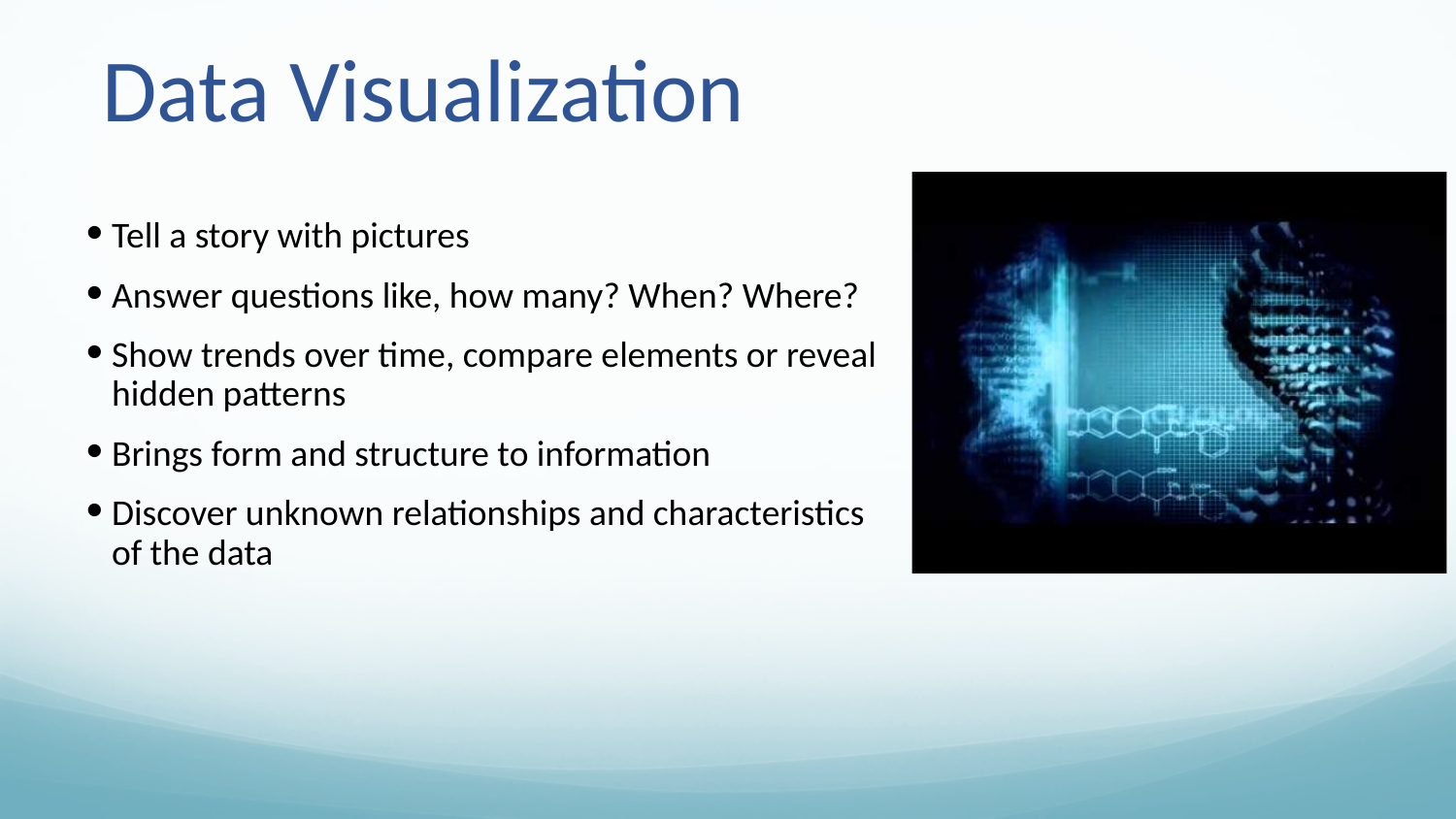

# Data Visualization

Tell a story with pictures
Answer questions like, how many? When? Where?
Show trends over time, compare elements or reveal hidden patterns
Brings form and structure to information
Discover unknown relationships and characteristics of the data